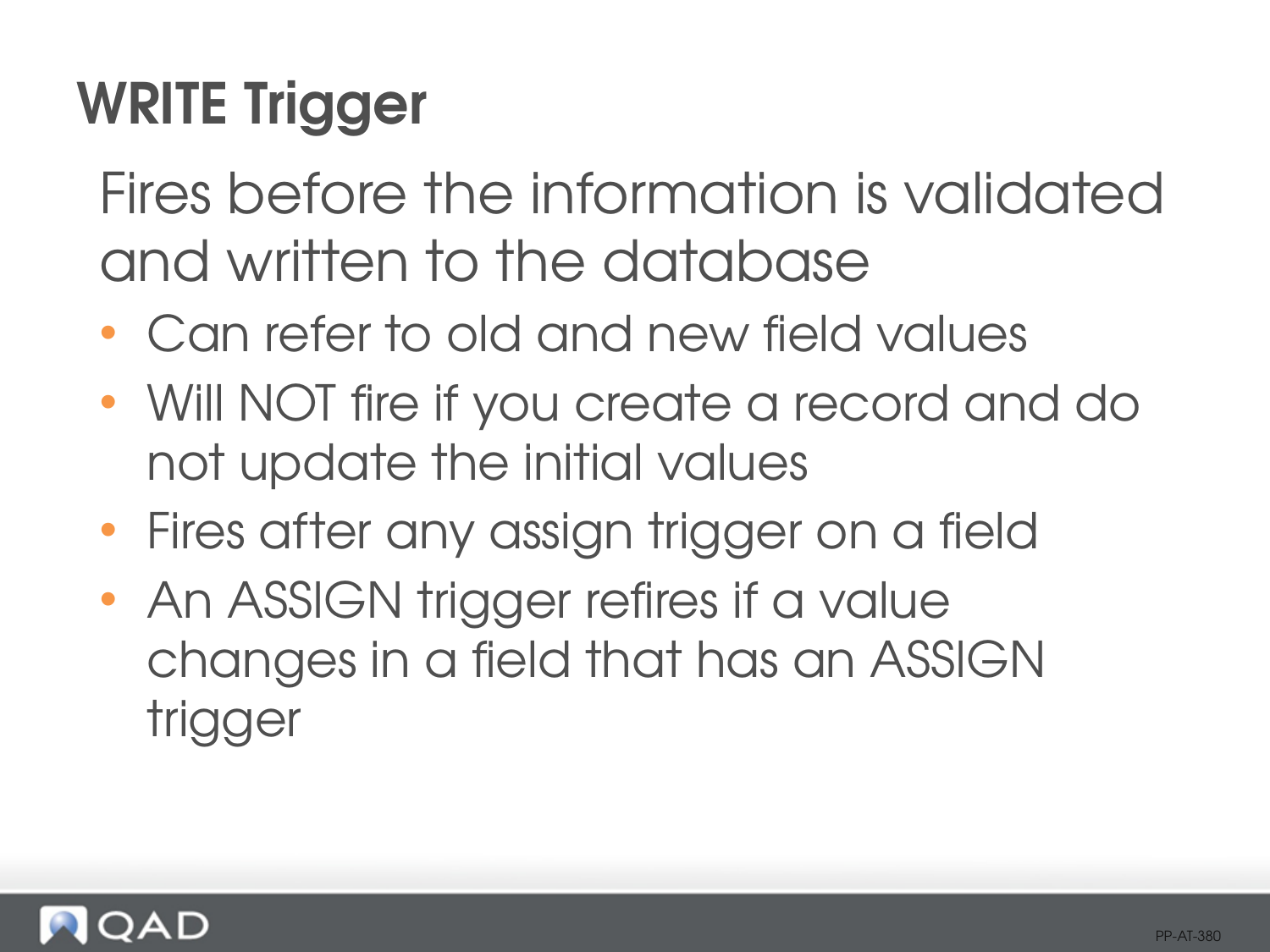

# WRITE Trigger
Fires before the information is validated and written to the database
Can refer to old and new field values
Will NOT fire if you create a record and do not update the initial values
Fires after any assign trigger on a field
An ASSIGN trigger refires if a value changes in a field that has an ASSIGN trigger
PP-AT-380